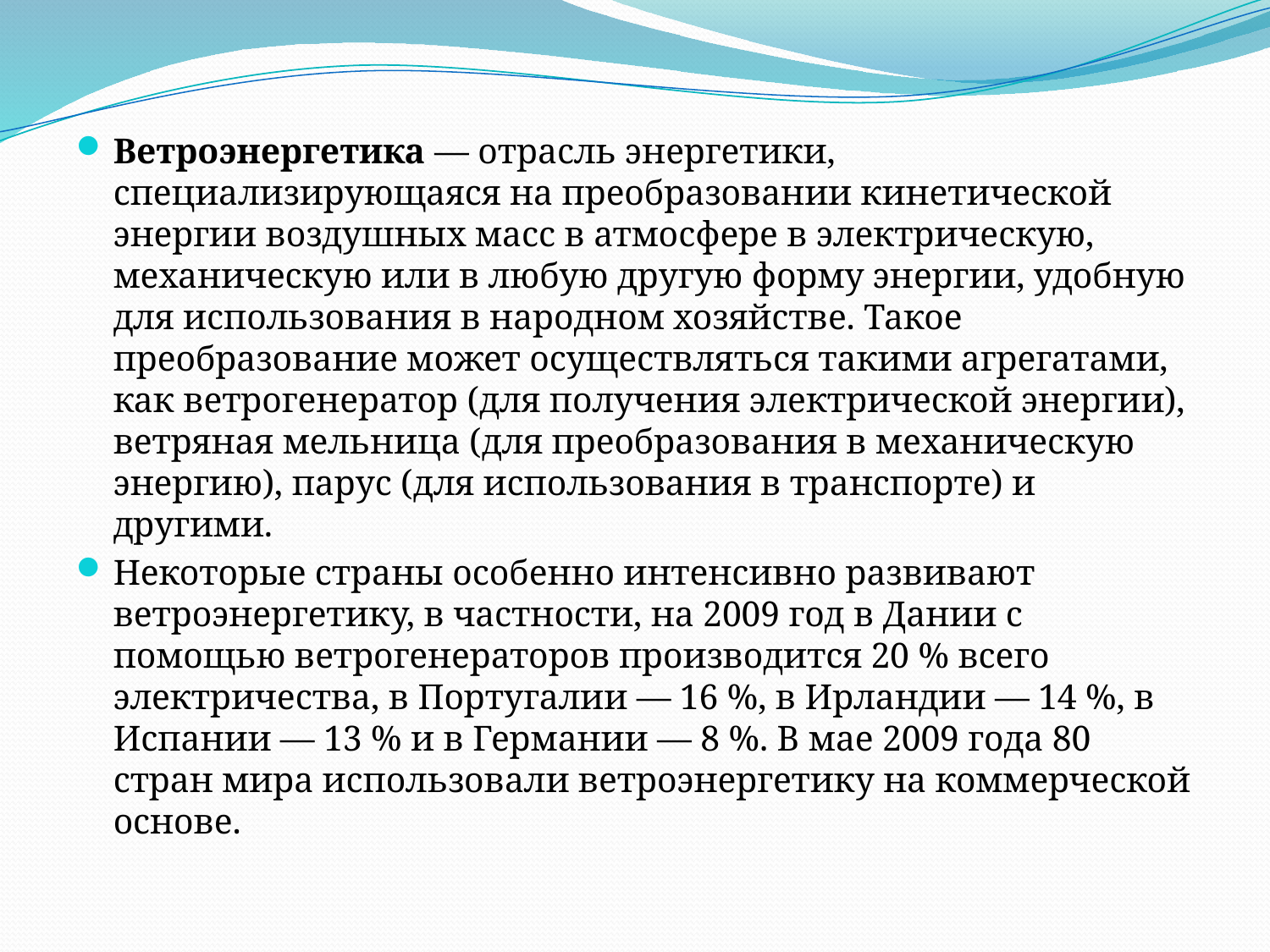

Ветроэнергетика — отрасль энергетики, специализирующаяся на преобразовании кинетической энергии воздушных масс в атмосфере в электрическую, механическую или в любую другую форму энергии, удобную для использования в народном хозяйстве. Такое преобразование может осуществляться такими агрегатами, как ветрогенератор (для получения электрической энергии), ветряная мельница (для преобразования в механическую энергию), парус (для использования в транспорте) и другими.
Некоторые страны особенно интенсивно развивают ветроэнергетику, в частности, на 2009 год в Дании с помощью ветрогенераторов производится 20 % всего электричества, в Португалии — 16 %, в Ирландии — 14 %, в Испании — 13 % и в Германии — 8 %. В мае 2009 года 80 стран мира использовали ветроэнергетику на коммерческой основе.